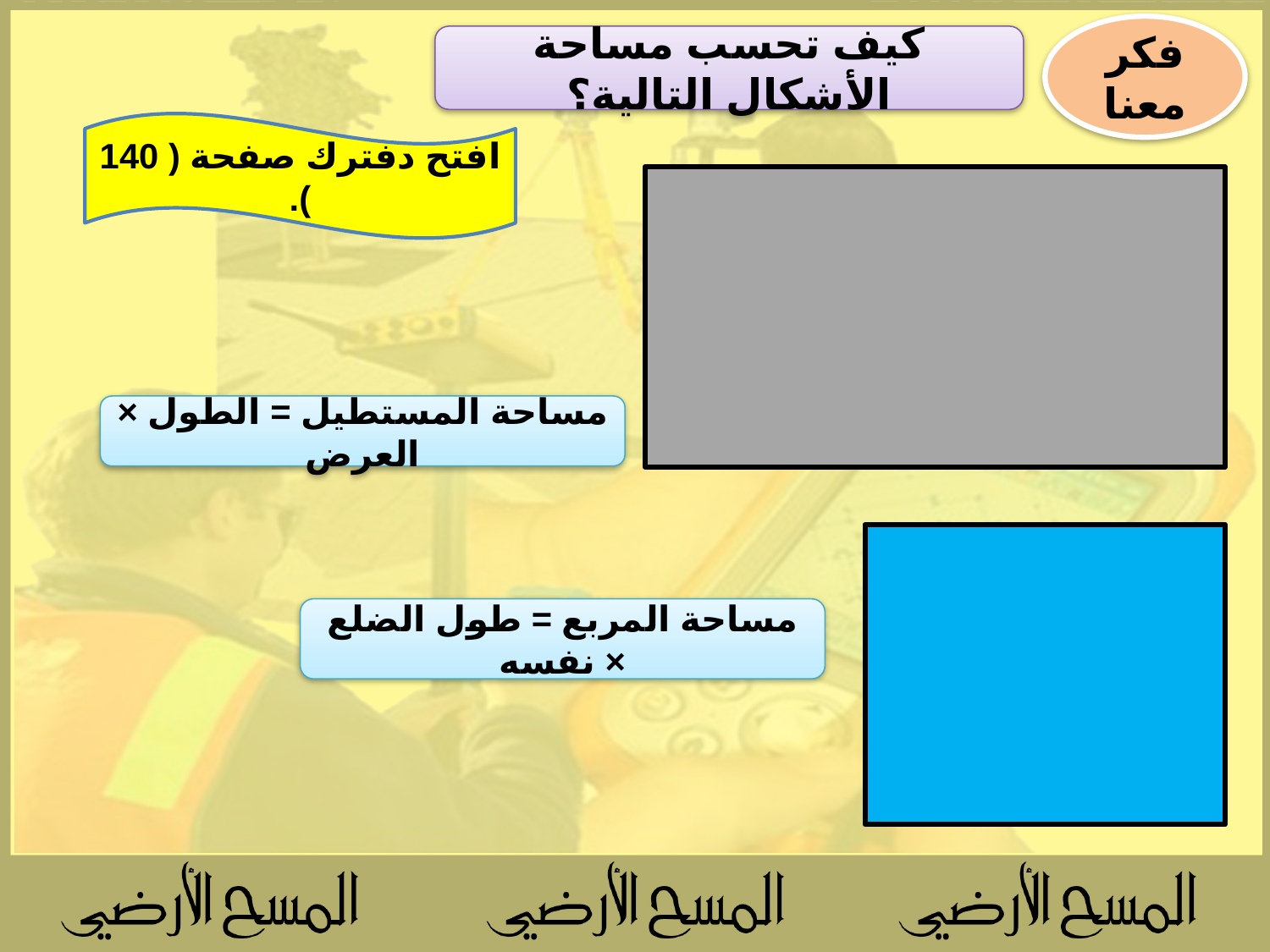

فكر معنا
كيف تحسب مساحة الأشكال التالية؟
افتح دفترك صفحة ( 140 ).

مساحة المستطيل = الطول × العرض

مساحة المربع = طول الضلع × نفسه